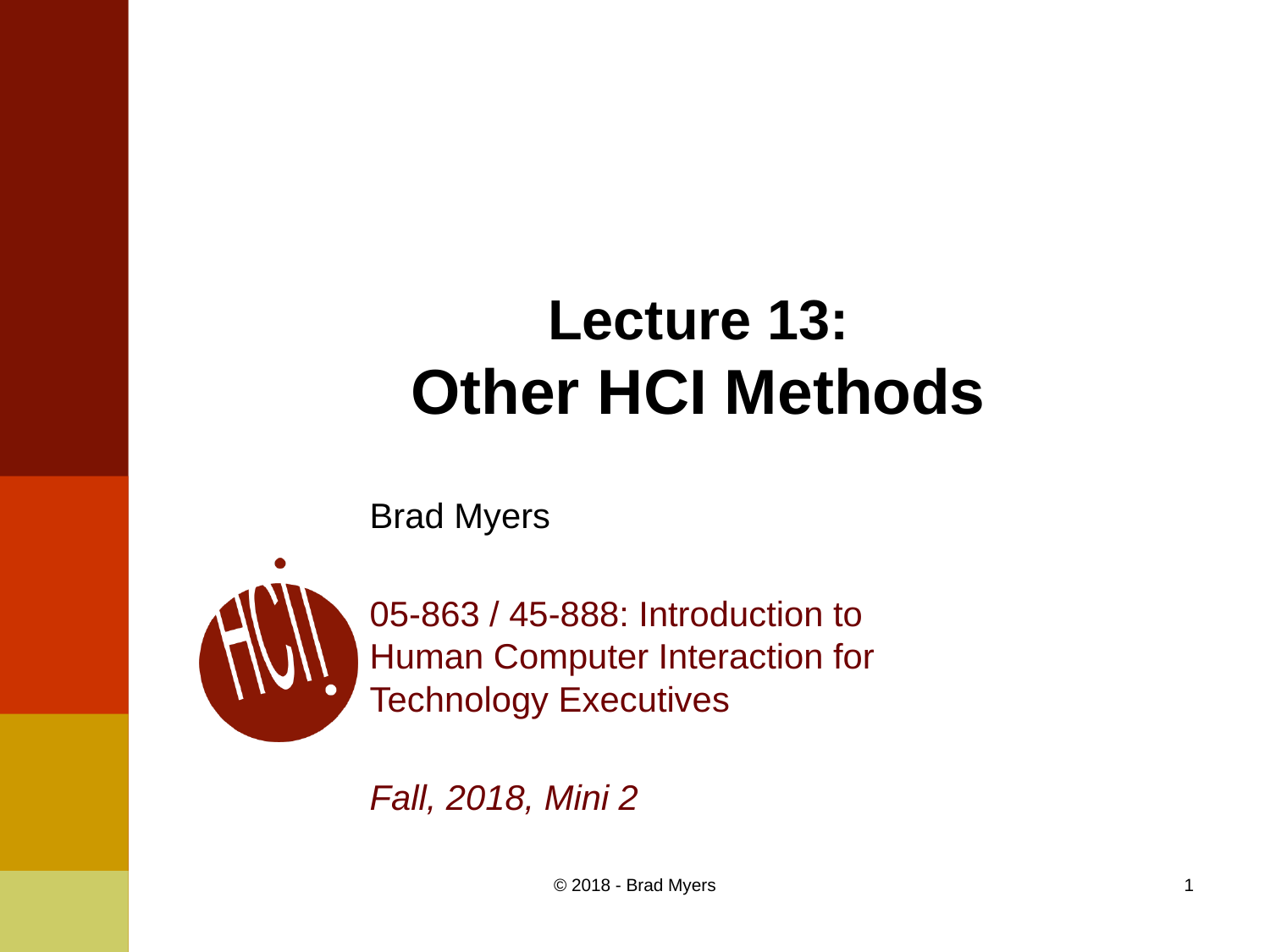

# Lecture 13: Other HCI Methods
Brad Myers

05-863 / 45-888: Introduction to
Human Computer Interaction for
Technology Executives

Fall, 2018, Mini 2

© 2018 - Brad Myers
1